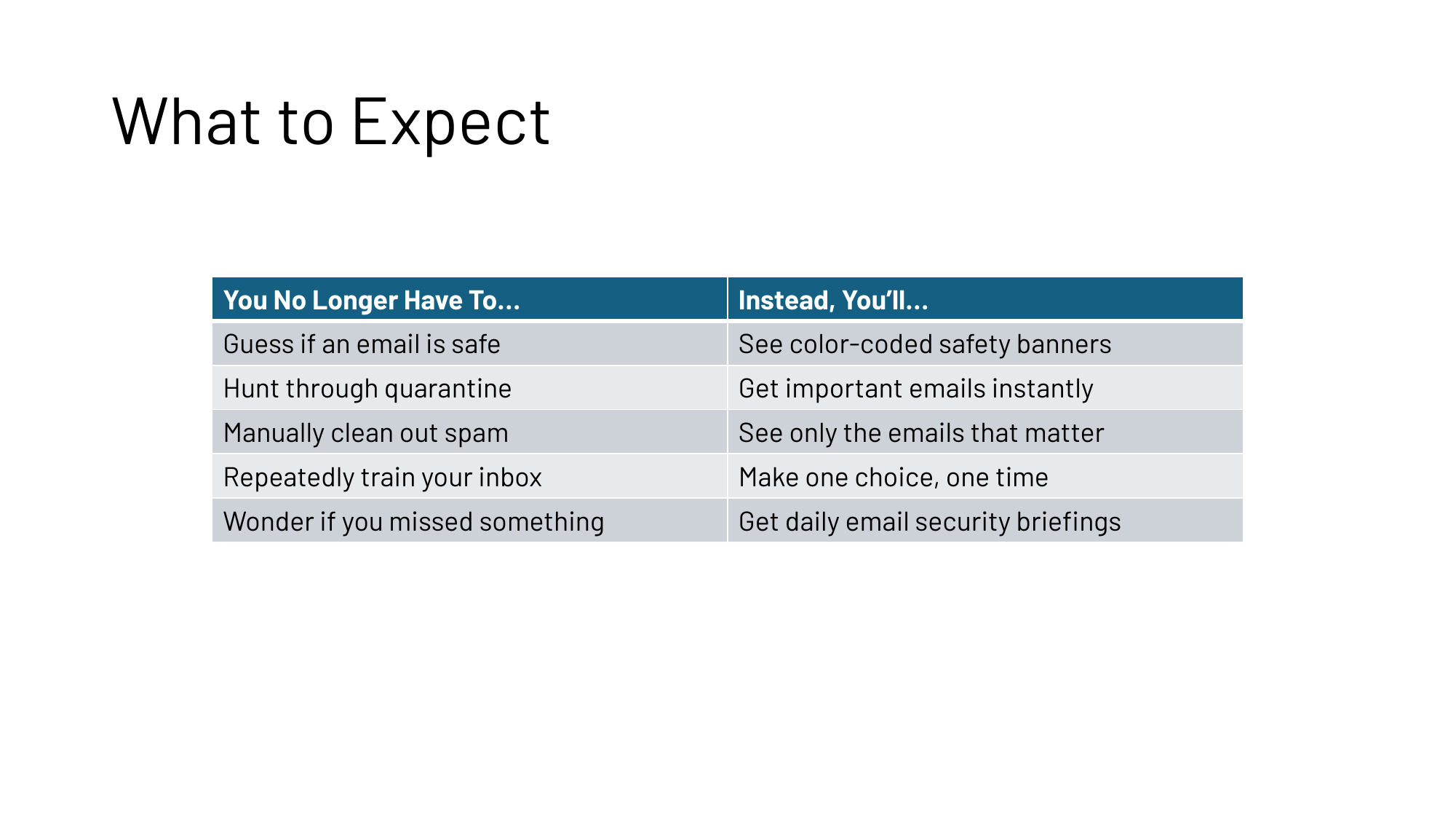

# What to Expect
| You No Longer Have To… | Instead, You’ll… |
| --- | --- |
| Guess if an email is safe | See color-coded safety banners |
| Hunt through quarantine | Get important emails instantly |
| Manually clean out spam | See only the emails that matter |
| Repeatedly train your inbox | Make one choice, one time |
| Wonder if you missed something | Get daily email security briefings |